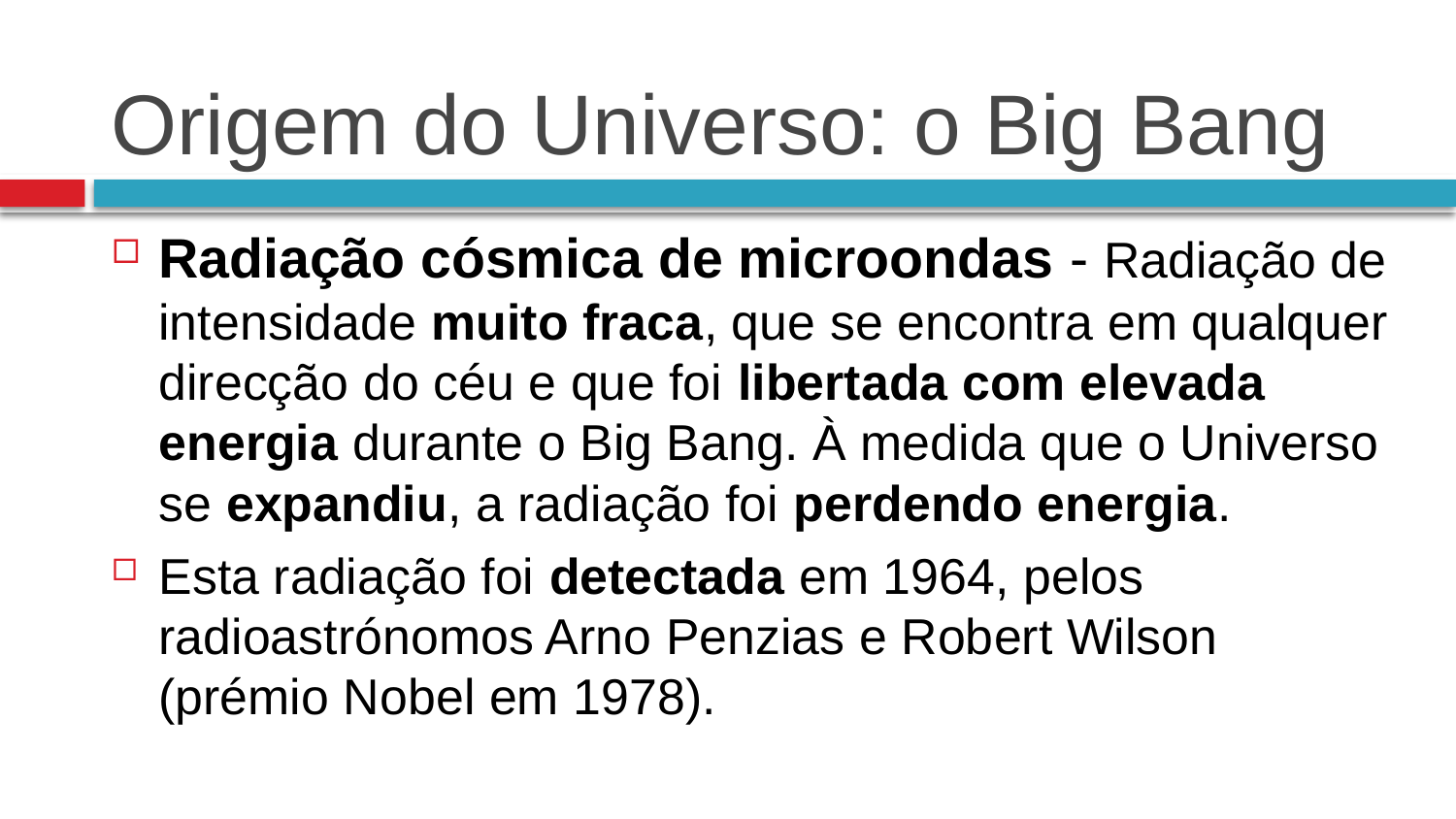

# Origem do Universo: o Big Bang
Radiação cósmica de microondas - Radiação de intensidade muito fraca, que se encontra em qualquer direcção do céu e que foi libertada com elevada energia durante o Big Bang. À medida que o Universo
se expandiu, a radiação foi perdendo energia.
Esta radiação foi detectada em 1964, pelos radioastrónomos Arno Penzias e Robert Wilson
(prémio Nobel em 1978).